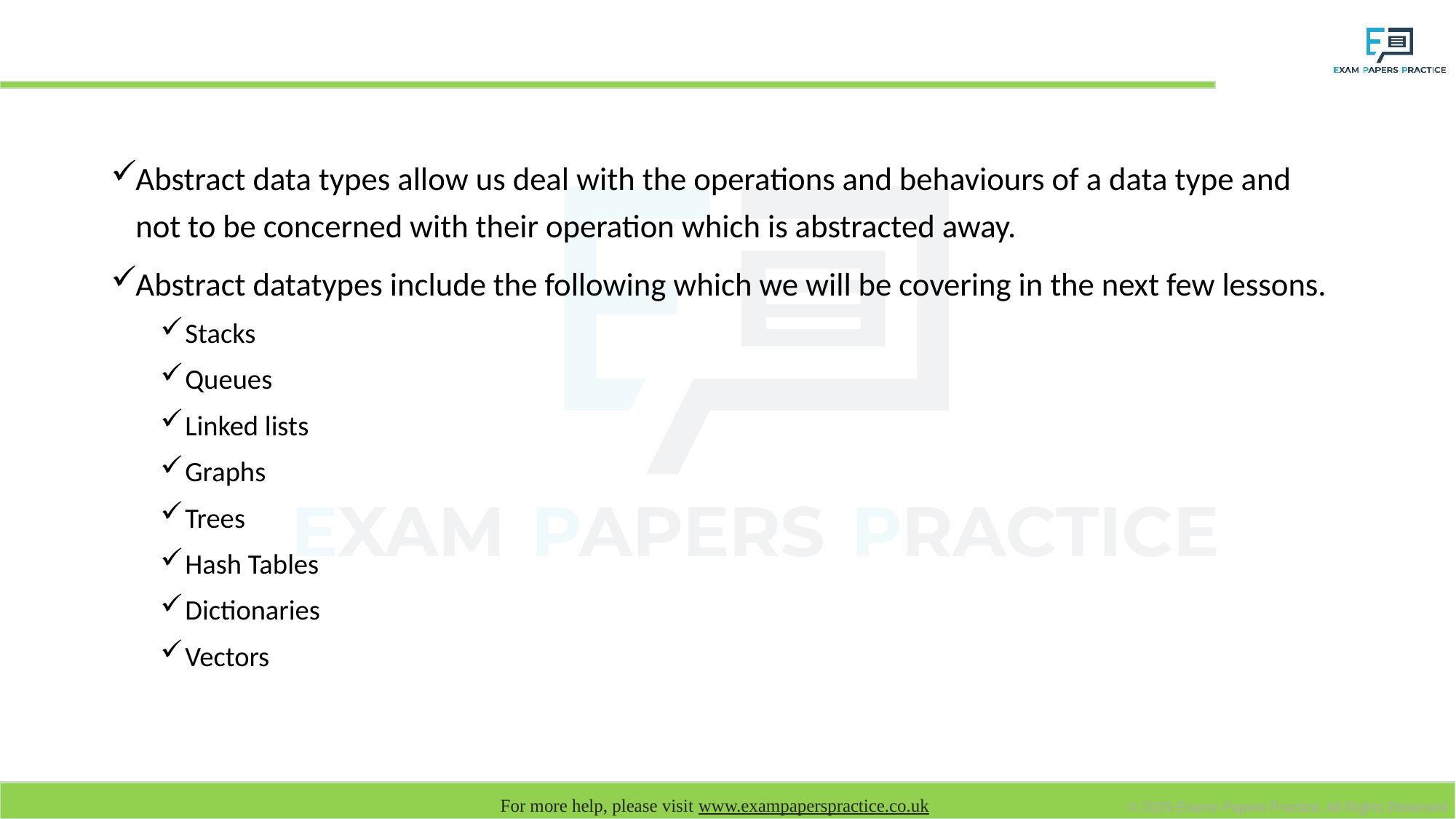

# Abstract data types
Abstract data types allow us deal with the operations and behaviours of a data type and not to be concerned with their operation which is abstracted away.
Abstract datatypes include the following which we will be covering in the next few lessons.
Stacks
Queues
Linked lists
Graphs
Trees
Hash Tables
Dictionaries
Vectors